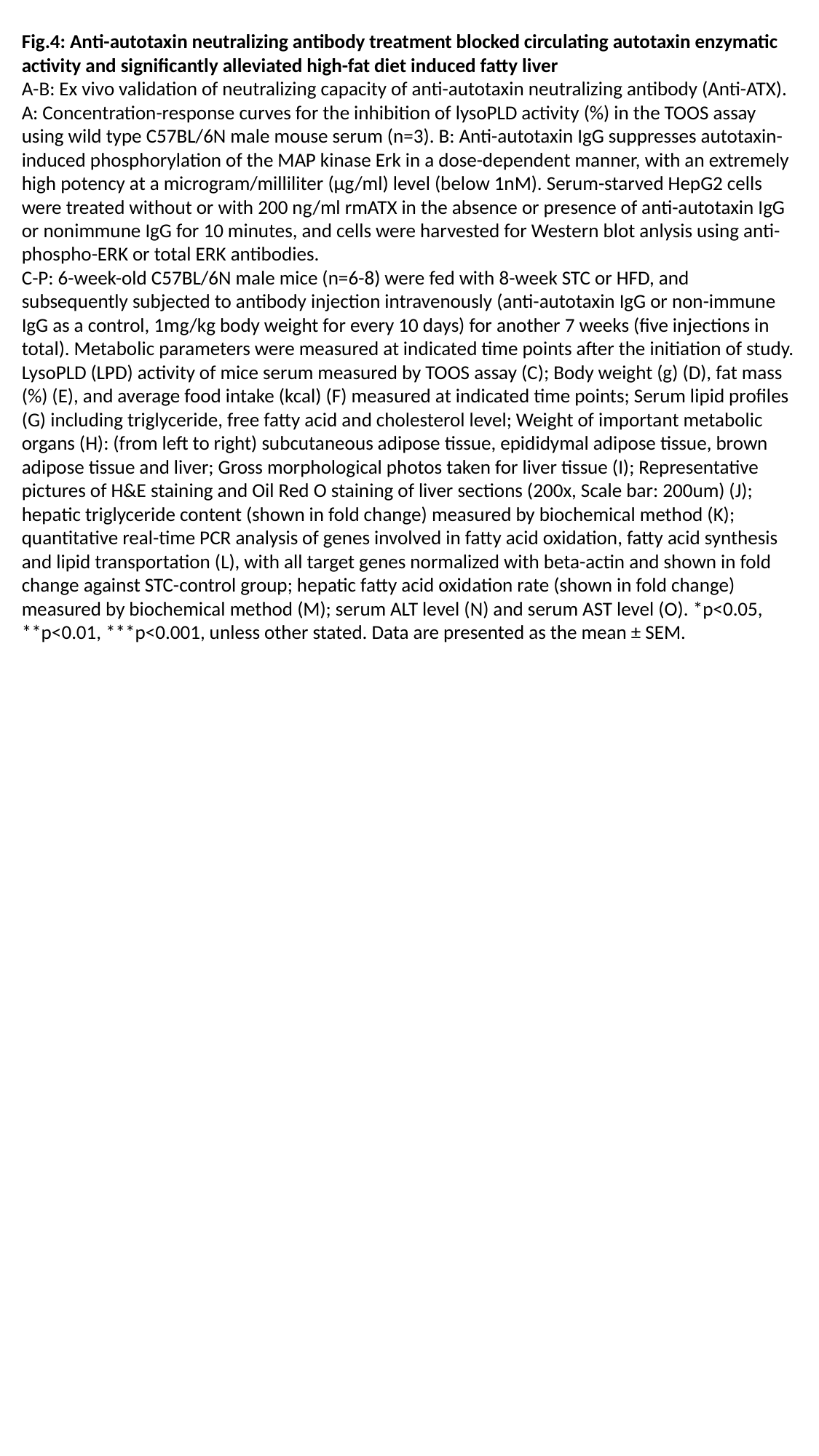

Fig.4: Anti-autotaxin neutralizing antibody treatment blocked circulating autotaxin enzymatic activity and significantly alleviated high-fat diet induced fatty liver
A-B: Ex vivo validation of neutralizing capacity of anti-autotaxin neutralizing antibody (Anti-ATX).
A: Concentration-response curves for the inhibition of lysoPLD activity (%) in the TOOS assay using wild type C57BL/6N male mouse serum (n=3). B: Anti-autotaxin IgG suppresses autotaxin-induced phosphorylation of the MAP kinase Erk in a dose-dependent manner, with an extremely high potency at a microgram/milliliter (μg/ml) level (below 1nM). Serum-starved HepG2 cells were treated without or with 200 ng/ml rmATX in the absence or presence of anti-autotaxin IgG or nonimmune IgG for 10 minutes, and cells were harvested for Western blot anlysis using anti-phospho-ERK or total ERK antibodies.
C-P: 6-week-old C57BL/6N male mice (n=6-8) were fed with 8-week STC or HFD, and subsequently subjected to antibody injection intravenously (anti-autotaxin IgG or non-immune IgG as a control, 1mg/kg body weight for every 10 days) for another 7 weeks (five injections in total). Metabolic parameters were measured at indicated time points after the initiation of study.
LysoPLD (LPD) activity of mice serum measured by TOOS assay (C); Body weight (g) (D), fat mass (%) (E), and average food intake (kcal) (F) measured at indicated time points; Serum lipid profiles (G) including triglyceride, free fatty acid and cholesterol level; Weight of important metabolic organs (H): (from left to right) subcutaneous adipose tissue, epididymal adipose tissue, brown adipose tissue and liver; Gross morphological photos taken for liver tissue (I); Representative pictures of H&E staining and Oil Red O staining of liver sections (200x, Scale bar: 200um) (J); hepatic triglyceride content (shown in fold change) measured by biochemical method (K); quantitative real-time PCR analysis of genes involved in fatty acid oxidation, fatty acid synthesis and lipid transportation (L), with all target genes normalized with beta-actin and shown in fold change against STC-control group; hepatic fatty acid oxidation rate (shown in fold change) measured by biochemical method (M); serum ALT level (N) and serum AST level (O). *p<0.05, **p<0.01, ***p<0.001, unless other stated. Data are presented as the mean ± SEM.